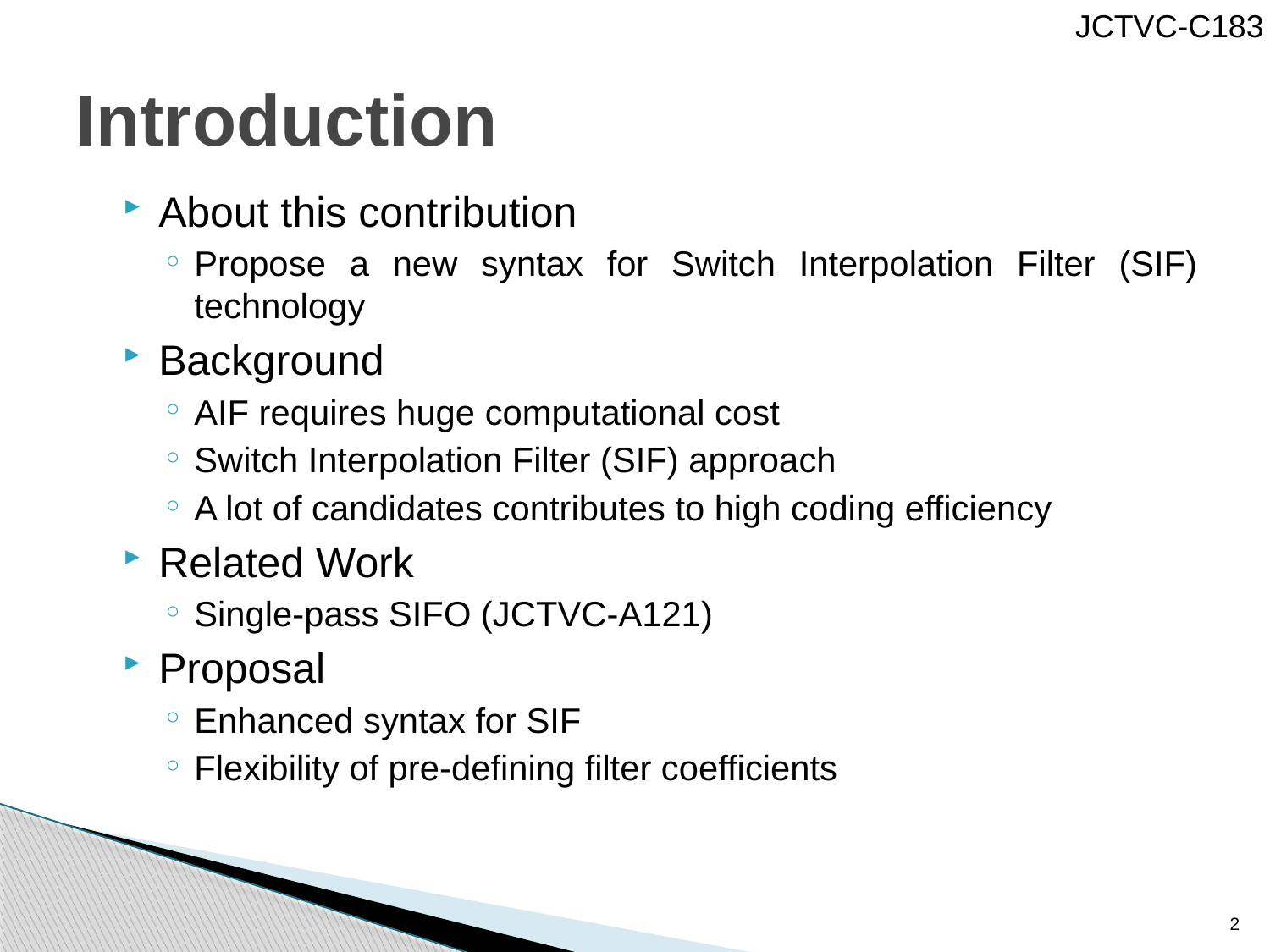

# Introduction
About this contribution
Propose a new syntax for Switch Interpolation Filter (SIF) technology
Background
AIF requires huge computational cost
Switch Interpolation Filter (SIF) approach
A lot of candidates contributes to high coding efficiency
Related Work
Single-pass SIFO (JCTVC-A121)
Proposal
Enhanced syntax for SIF
Flexibility of pre-defining filter coefficients
2